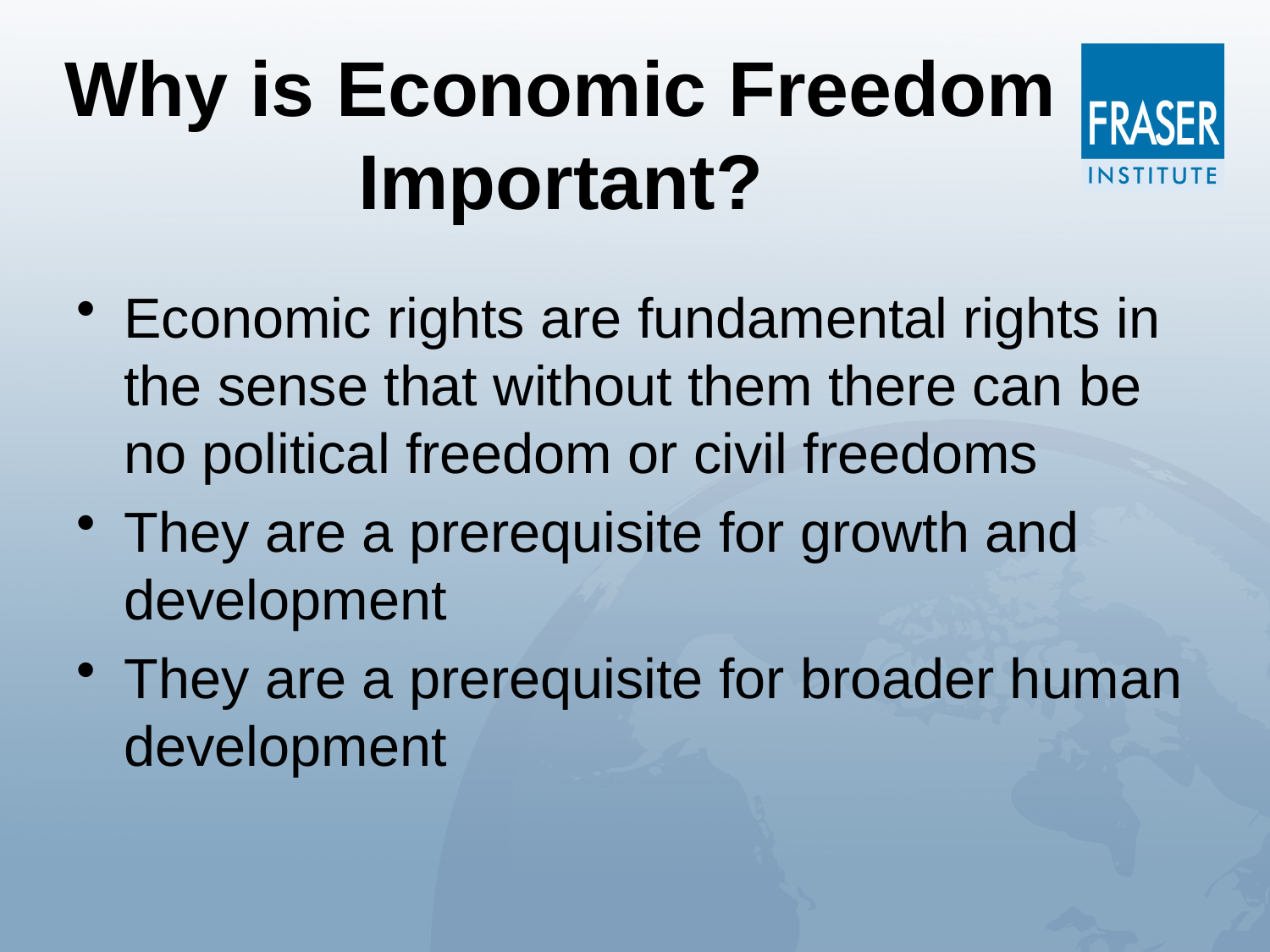

Why is Economic Freedom Important?
Economic rights are fundamental rights in the sense that without them there can be no political freedom or civil freedoms
They are a prerequisite for growth and development
They are a prerequisite for broader human development